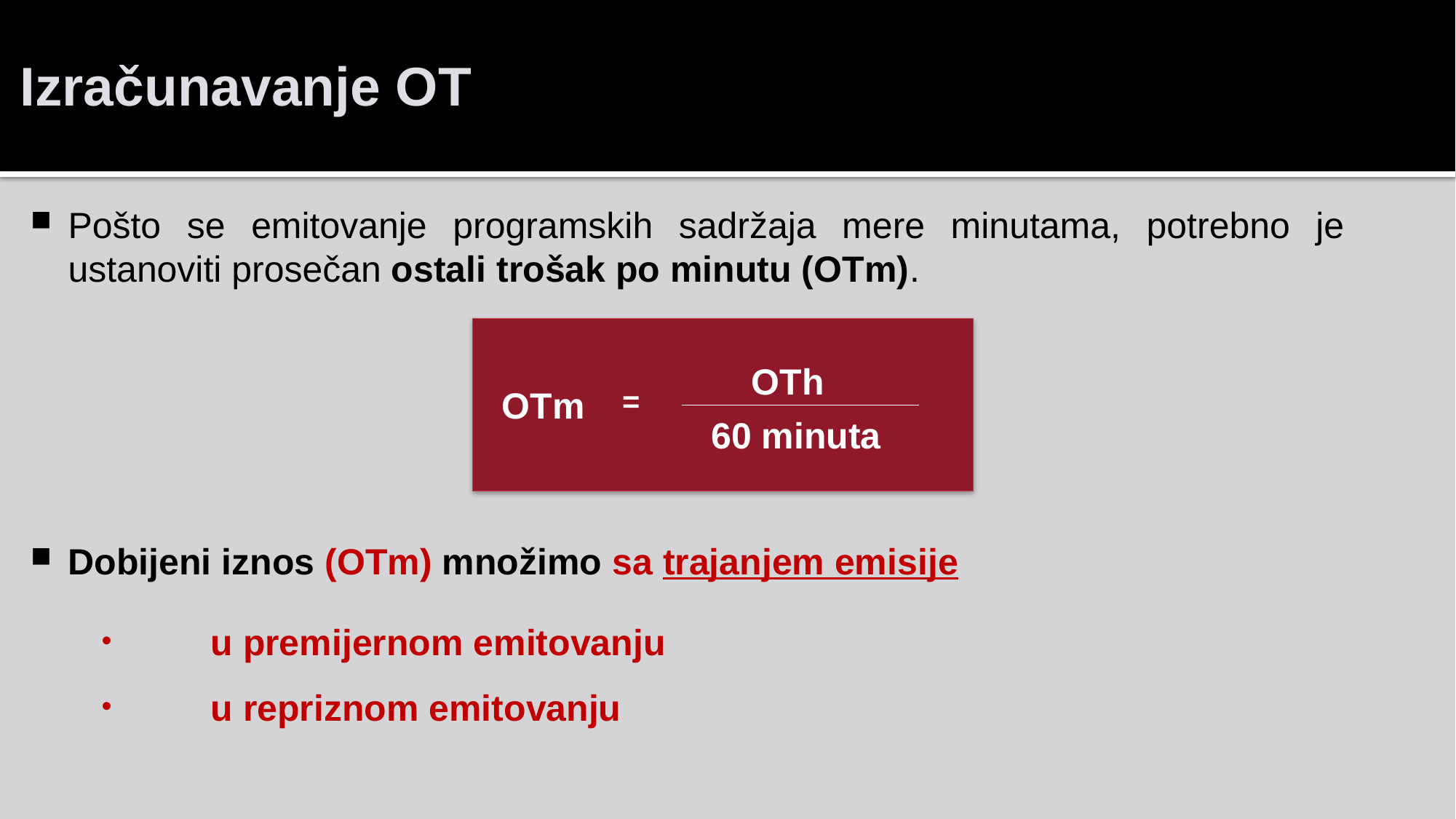

# Izračunavanje OT
Pošto se emitovanje programskih sadržaja mere minutama, potrebno je ustanoviti prosečan ostali trošak po minutu (OTm).

Dobijeni iznos (OTm) množimo sa trajanjem emisije

 	u premijernom emitovanju
	u repriznom emitovanju

OTh
OTm
=
60 minuta